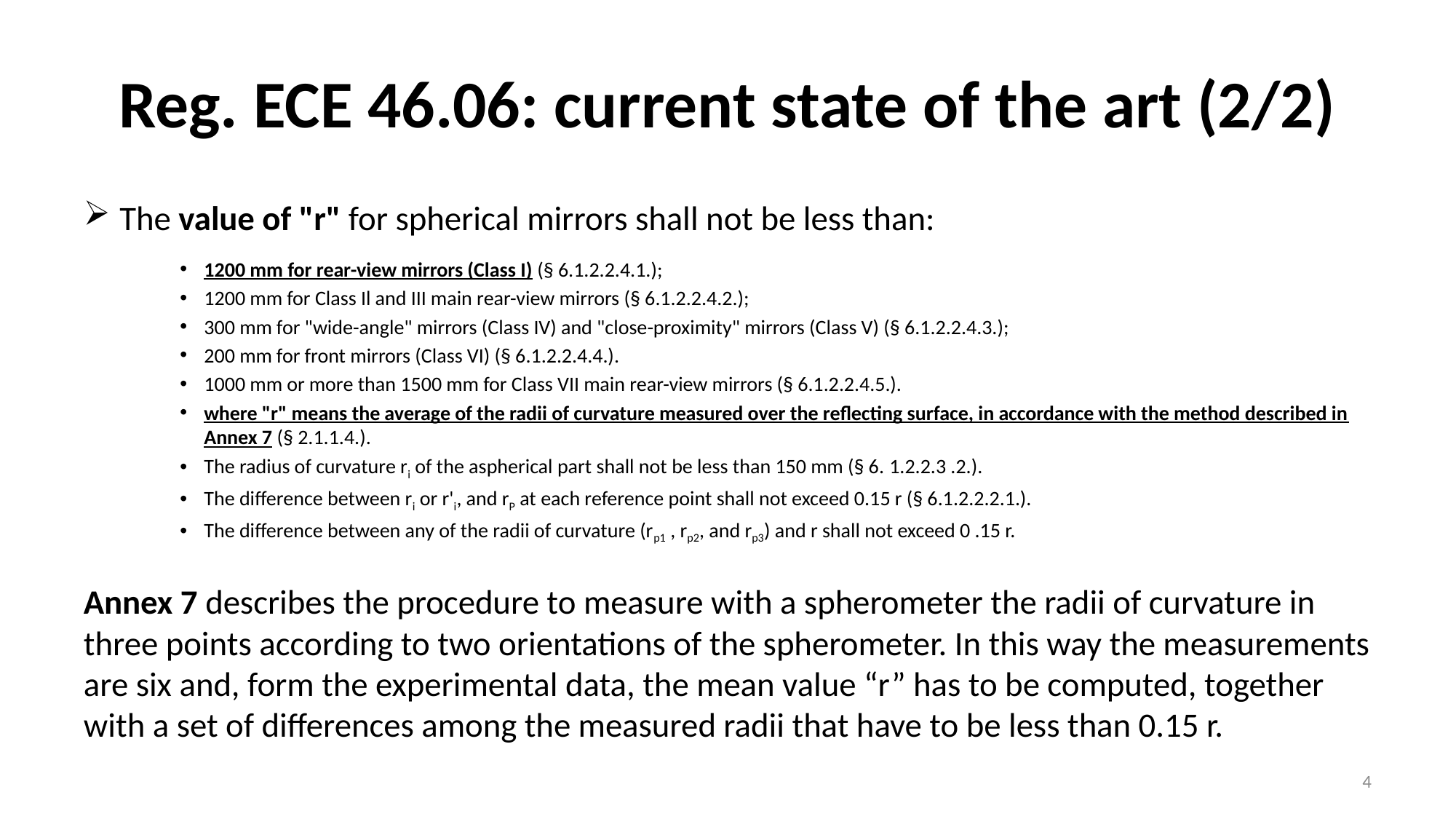

# Reg. ECE 46.06: current state of the art (2/2)
The value of "r" for spherical mirrors shall not be less than:

1200 mm for rear-view mirrors (Class I) (§ 6.1.2.2.4.1.);
1200 mm for Class Il and III main rear-view mirrors (§ 6.1.2.2.4.2.);
300 mm for "wide-angle" mirrors (Class IV) and "close-proximity" mirrors (Class V) (§ 6.1.2.2.4.3.);
200 mm for front mirrors (Class VI) (§ 6.1.2.2.4.4.).
1000 mm or more than 1500 mm for Class VII main rear-view mirrors (§ 6.1.2.2.4.5.).
where "r" means the average of the radii of curvature measured over the reflecting surface, in accordance with the method described in Annex 7 (§ 2.1.1.4.).
The radius of curvature ri of the aspherical part shall not be less than 150 mm (§ 6. 1.2.2.3 .2.).
The difference between ri or r'i, and rP at each reference point shall not exceed 0.15 r (§ 6.1.2.2.2.1.).
The difference between any of the radii of curvature (rp1 , rp2, and rp3) and r shall not exceed 0 .15 r.

Annex 7 describes the procedure to measure with a spherometer the radii of curvature in three points according to two orientations of the spherometer. In this way the measurements are six and, form the experimental data, the mean value “r” has to be computed, together with a set of differences among the measured radii that have to be less than 0.15 r.
4